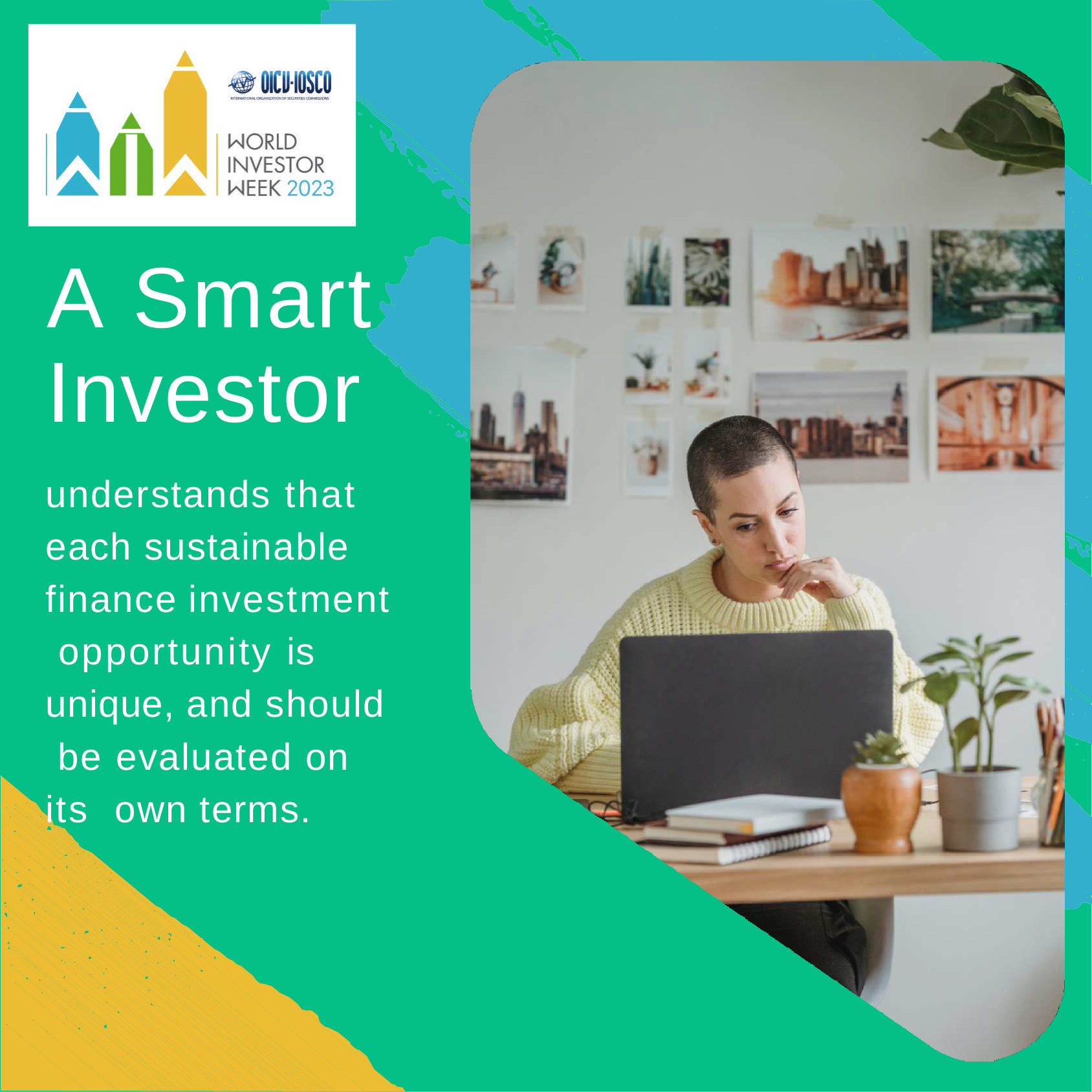

# A Smart  Investor
understands that  each sustainable  finance investment  opportunity is  unique, and should  be evaluated on its  own terms.